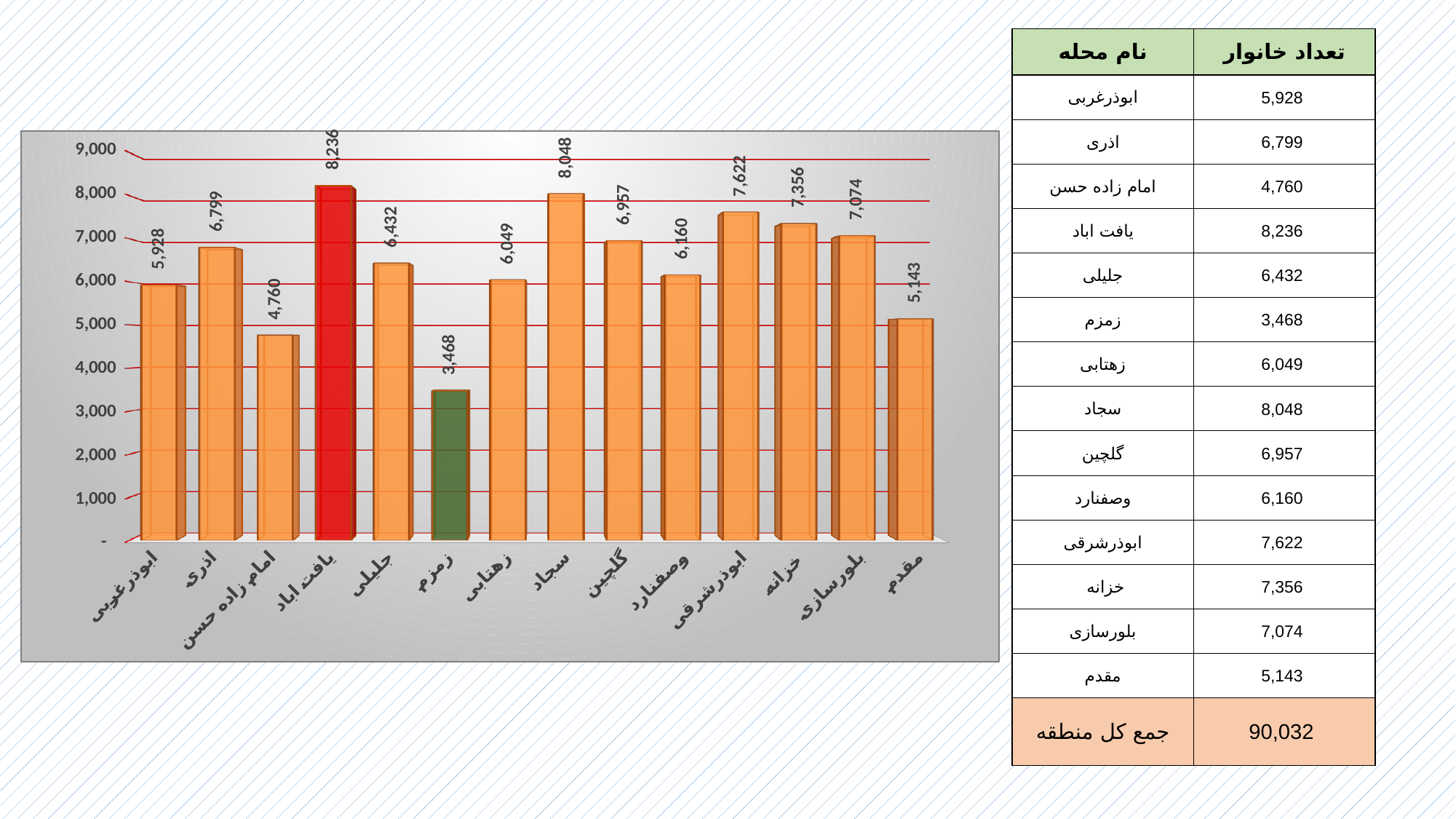

| نام محله | تعداد خانوار |
| --- | --- |
| ابوذرغربی | 5,928 |
| اذری | 6,799 |
| امام زاده حسن | 4,760 |
| یافت اباد | 8,236 |
| جلیلی | 6,432 |
| زمزم | 3,468 |
| زهتابی | 6,049 |
| سجاد | 8,048 |
| گلچین | 6,957 |
| وصفنارد | 6,160 |
| ابوذرشرقی | 7,622 |
| خزانه | 7,356 |
| بلورسازی | 7,074 |
| مقدم | 5,143 |
| جمع کل منطقه | 90,032 |

[unsupported chart]